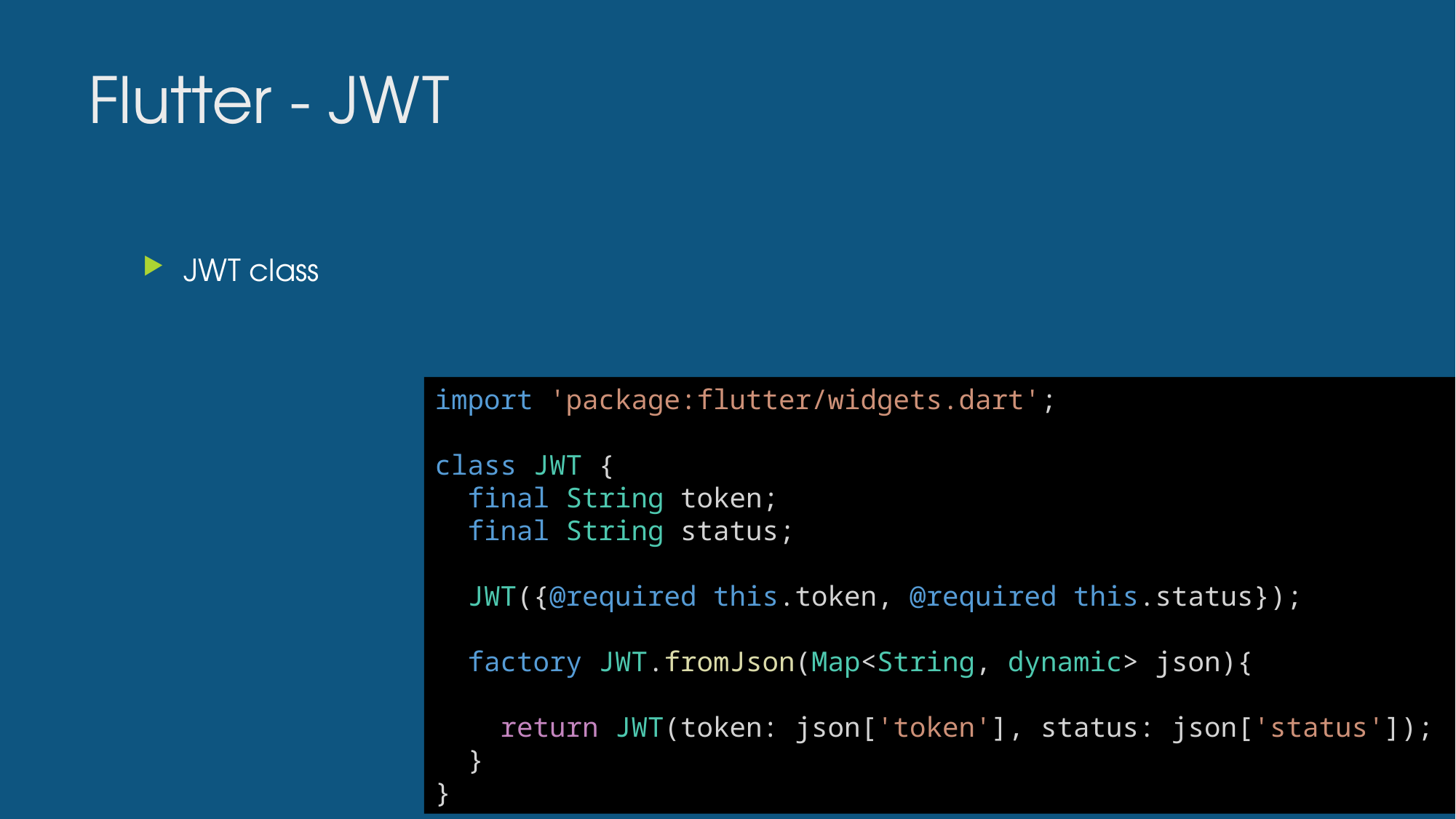

12
# Flutter - JWT
JWT class
import 'package:flutter/widgets.dart';
class JWT {
  final String token;
  final String status;
  JWT({@required this.token, @required this.status});
  factory JWT.fromJson(Map<String, dynamic> json){
    return JWT(token: json['token'], status: json['status']);
  }
}